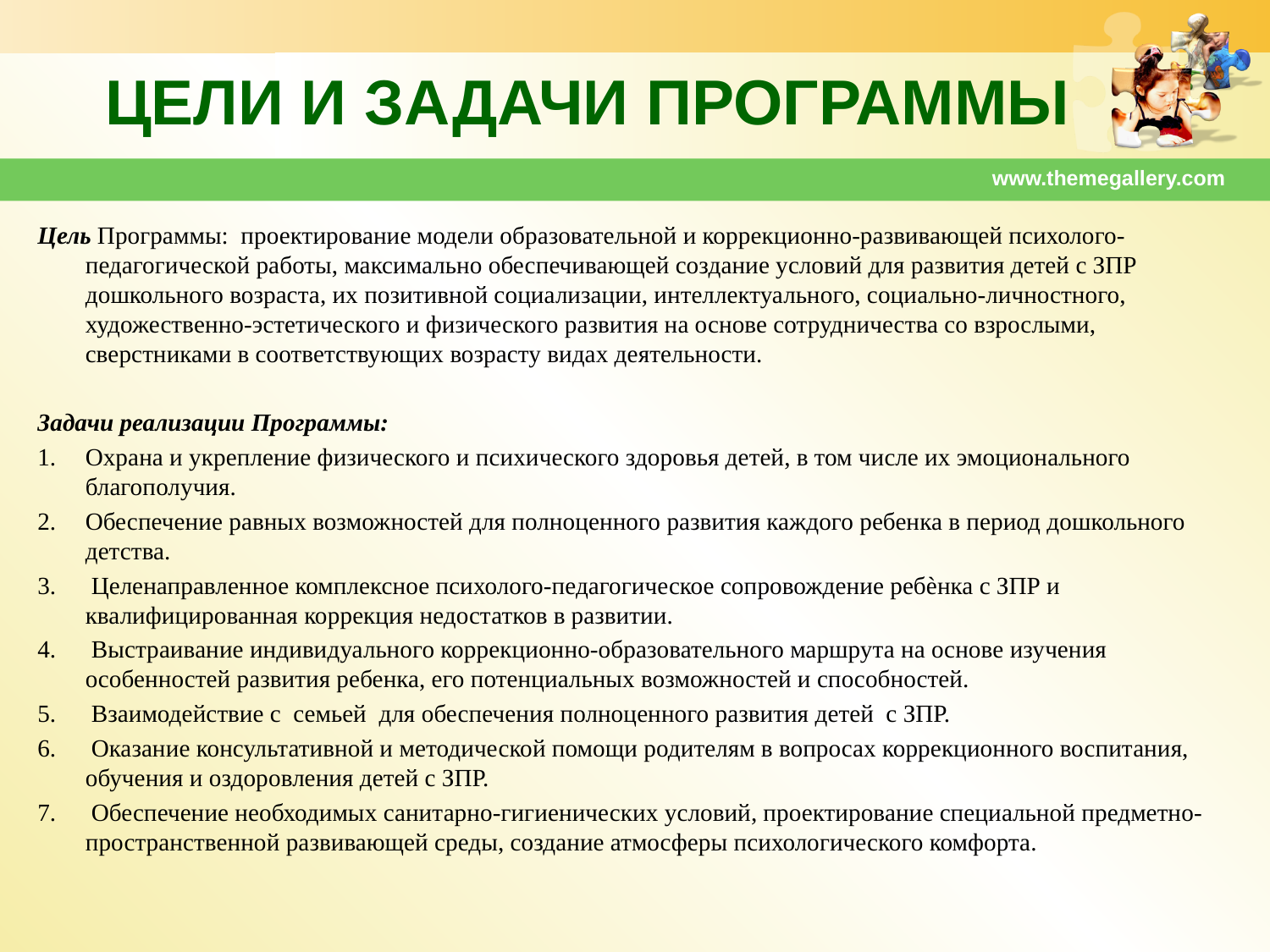

# ЦЕЛИ И ЗАДАЧИ ПРОГРАММЫ
www.themegallery.com
Цель Программы:  проектирование модели образовательной и коррекционно-развивающей психолого-педагогической работы, максимально обеспечивающей создание условий для развития детей с ЗПР дошкольного возраста, их позитивной социализации, интеллектуального, социально-личностного, художественно-эстетического и физического развития на основе сотрудничества со взрослыми, сверстниками в соответствующих возрасту видах деятельности.

Задачи реализации Программы:
Охрана и укрепление физического и психического здоровья детей, в том числе их эмоционального благополучия.
Обеспечение равных возможностей для полноценного развития каждого ребенка в период дошкольного детства.
 Целенаправленное комплексное психолого-педагогическое сопровождение ребѐнка с ЗПР и квалифицированная коррекция недостатков в развитии.
 Выстраивание индивидуального коррекционно-образовательного маршрута на основе изучения особенностей развития ребенка, его потенциальных возможностей и способностей.
 Взаимодействие с  семьей  для обеспечения полноценного развития детей  с ЗПР.
 Оказание консультативной и методической помощи родителям в вопросах коррекционного воспитания, обучения и оздоровления детей с ЗПР.
 Обеспечение необходимых санитарно-гигиенических условий, проектирование специальной предметно-пространственной развивающей среды, создание атмосферы психологического комфорта.